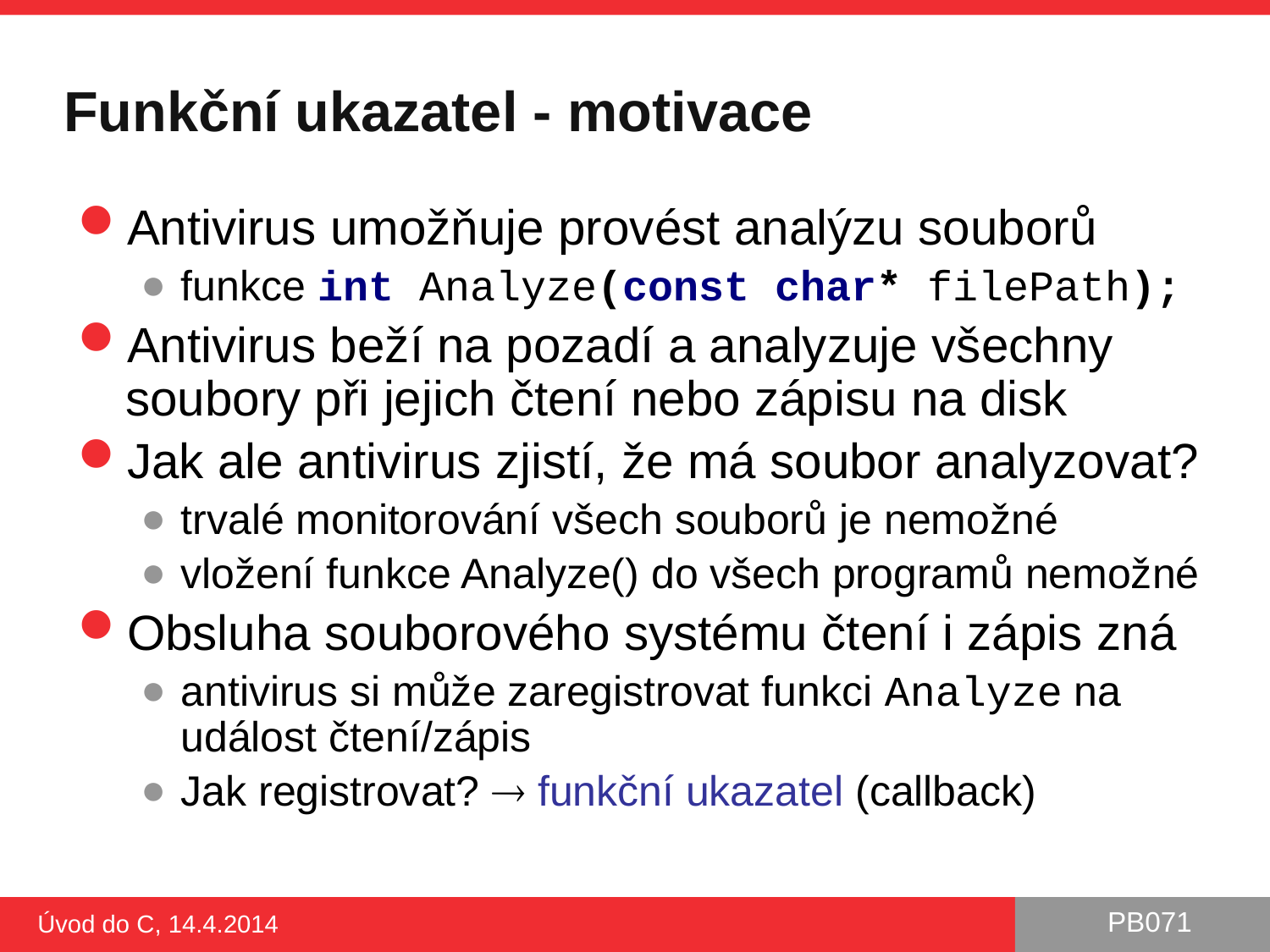

# Funkční ukazatel - motivace
Antivirus umožňuje provést analýzu souborů
funkce int Analyze(const char* filePath);
Antivirus beží na pozadí a analyzuje všechny soubory při jejich čtení nebo zápisu na disk
Jak ale antivirus zjistí, že má soubor analyzovat?
trvalé monitorování všech souborů je nemožné
vložení funkce Analyze() do všech programů nemožné
Obsluha souborového systému čtení i zápis zná
antivirus si může zaregistrovat funkci Analyze na událost čtení/zápis
Jak registrovat? → funkční ukazatel (callback)
Úvod do C, 14.4.2014